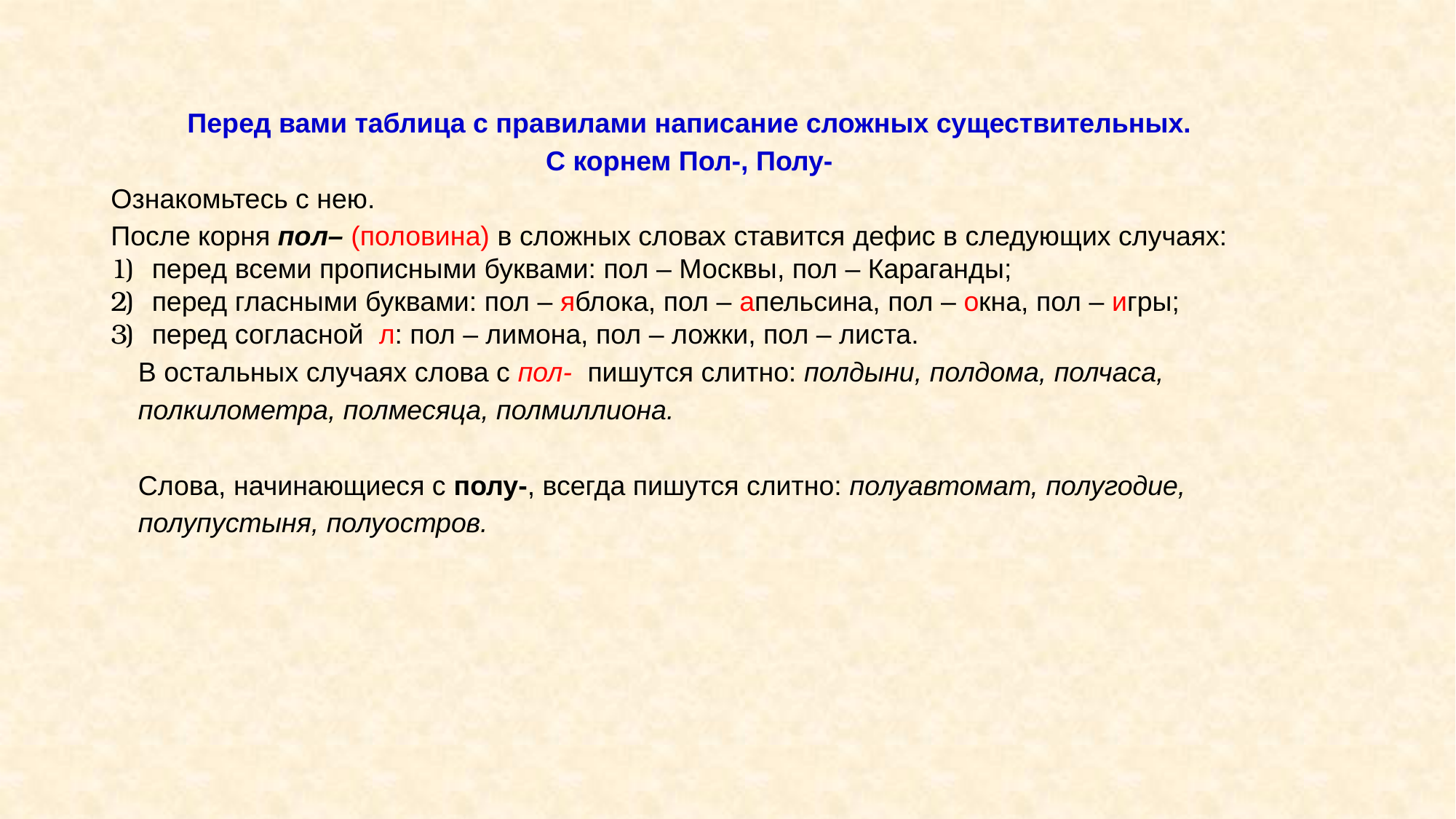

Перед вами таблица с правилами написание сложных существительных.
С корнем Пол-, Полу-
Ознакомьтесь с нею.
После корня пол– (половина) в сложных словах ставится дефис в следующих случаях:
перед всеми прописными буквами: пол – Москвы, пол – Караганды;
перед гласными буквами: пол – яблока, пол – апельсина, пол – окна, пол – игры;
перед согласной  л: пол – лимона, пол – ложки, пол – листа.
В остальных случаях слова с пол-  пишутся слитно: полдыни, полдома, полчаса, полкилометра, полмесяца, полмиллиона.

Слова, начинающиеся с полу-, всегда пишутся слитно: полуавтомат, полугодие, полупустыня, полуостров.